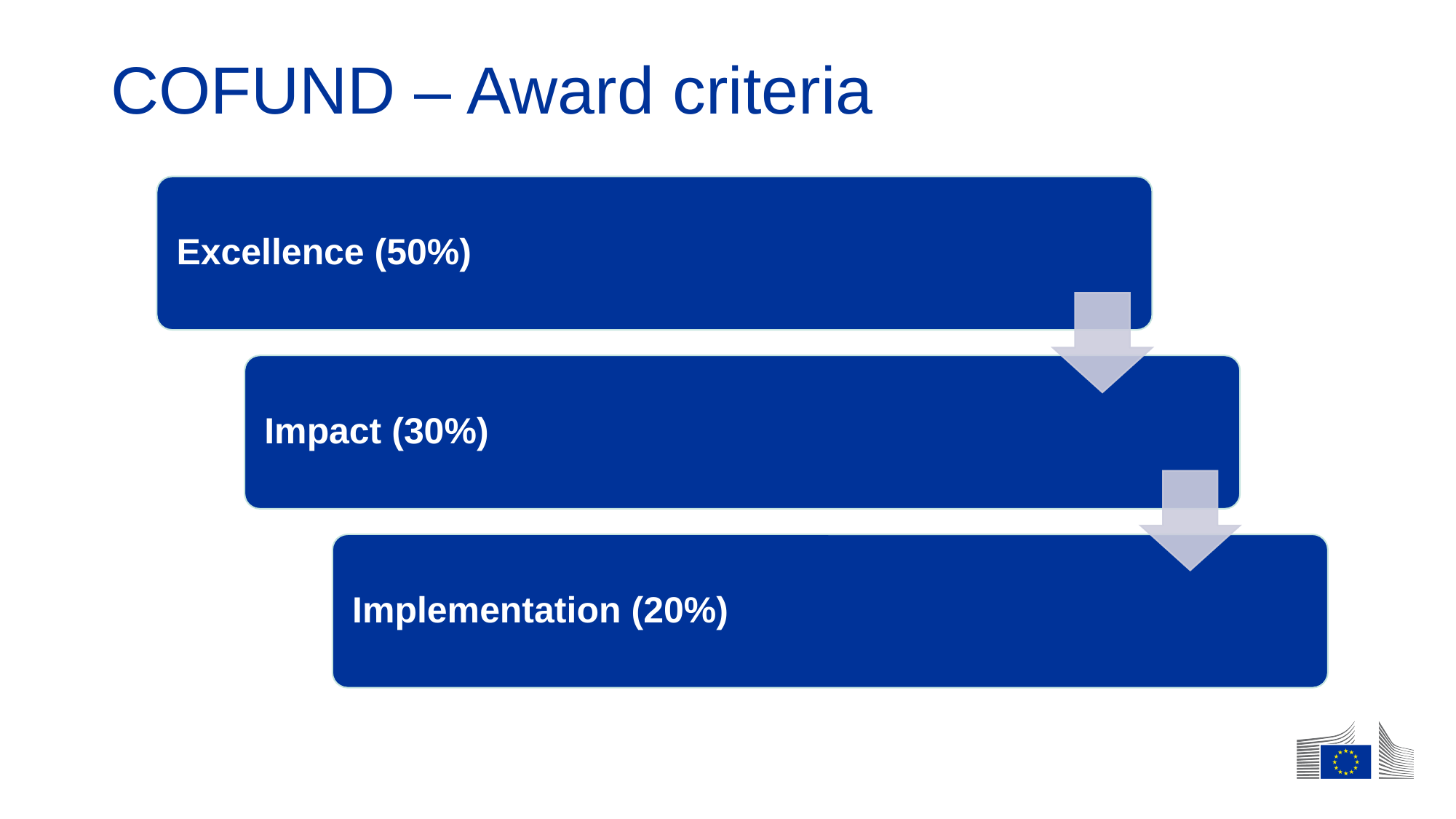

# COFUND – Award criteria
Excellence (50%)
Impact (30%)
Implementation (20%)